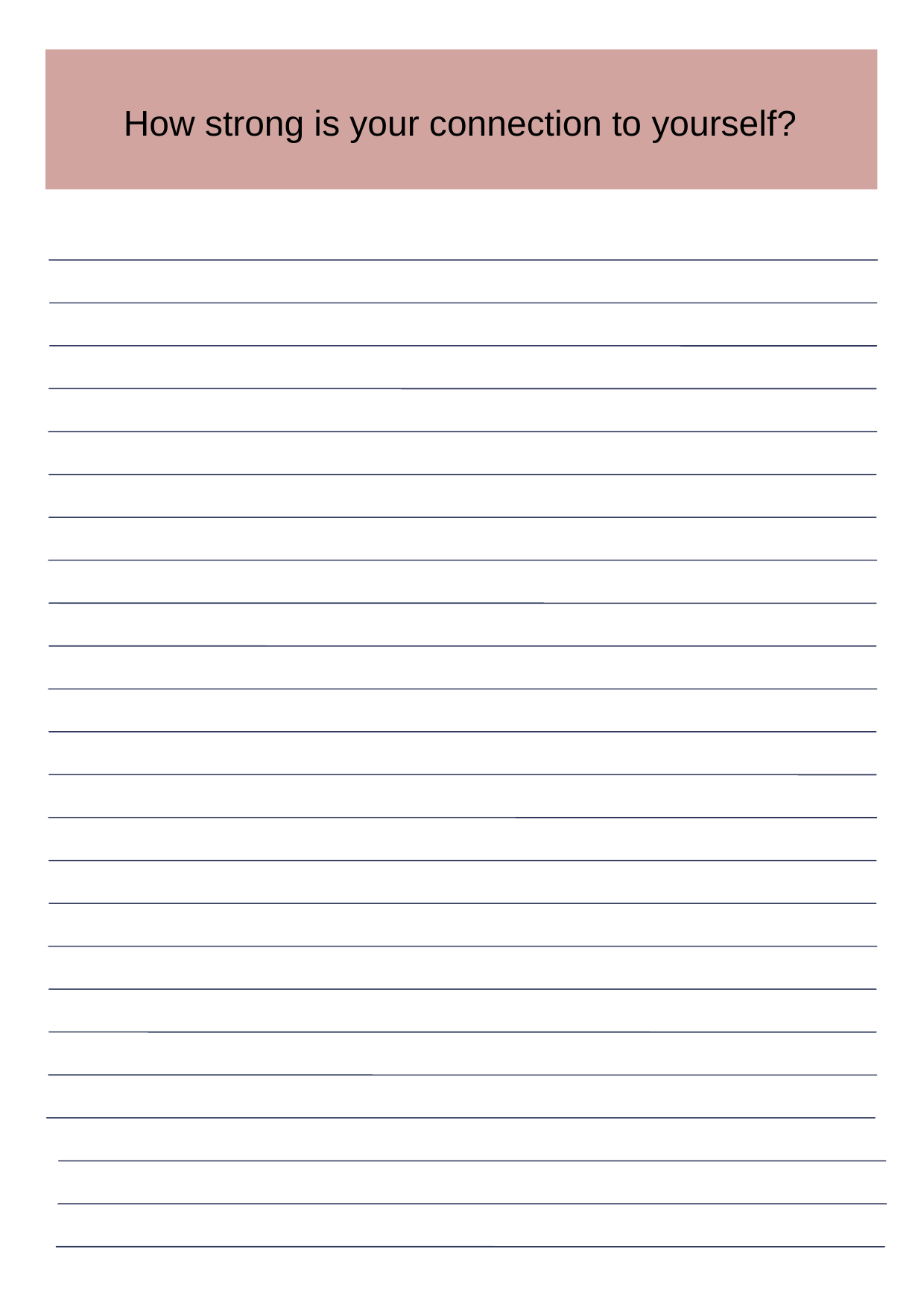

How strong is your connection to yourself?